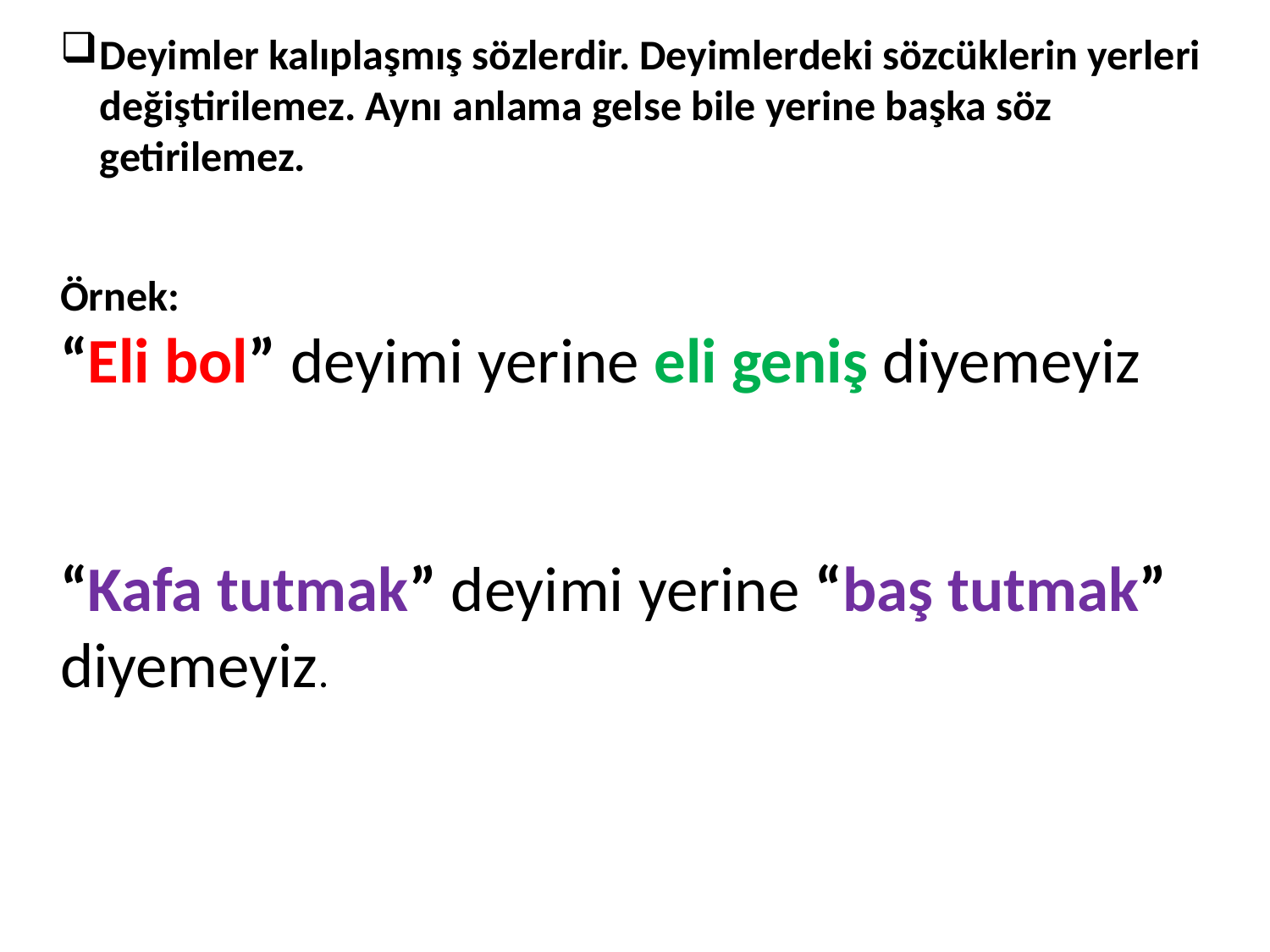

Deyimler kalıplaşmış sözlerdir. Deyimlerdeki sözcüklerin yerleri değiştirilemez. Aynı anlama gelse bile yerine başka söz getirilemez.

Örnek:
“Eli bol” deyimi yerine eli geniş diyemeyiz

“Kafa tutmak” deyimi yerine “baş tutmak” diyemeyiz.